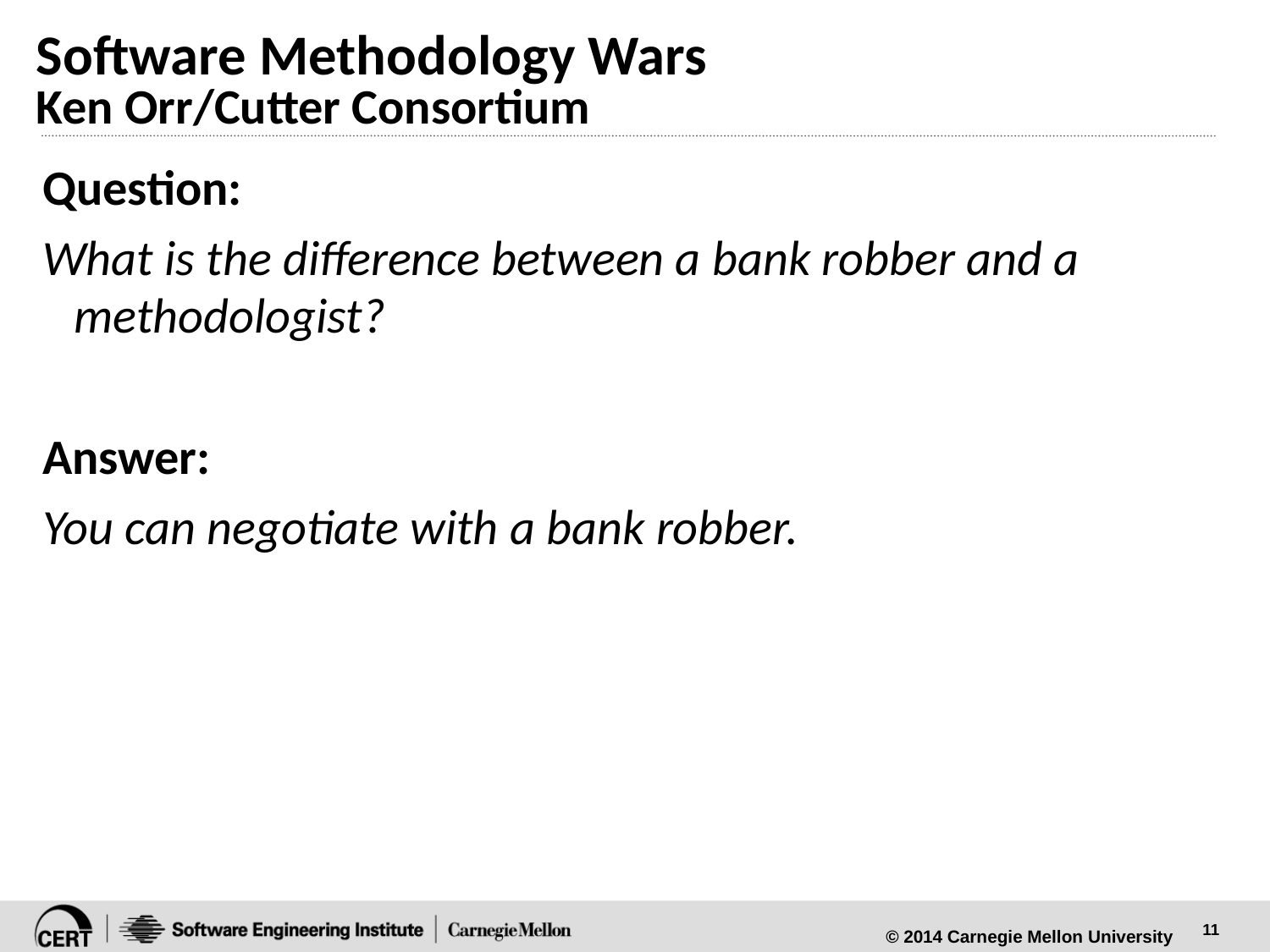

# Software Methodology Wars Ken Orr/Cutter Consortium
Question:
What is the difference between a bank robber and a methodologist?

Answer:
You can negotiate with a bank robber.